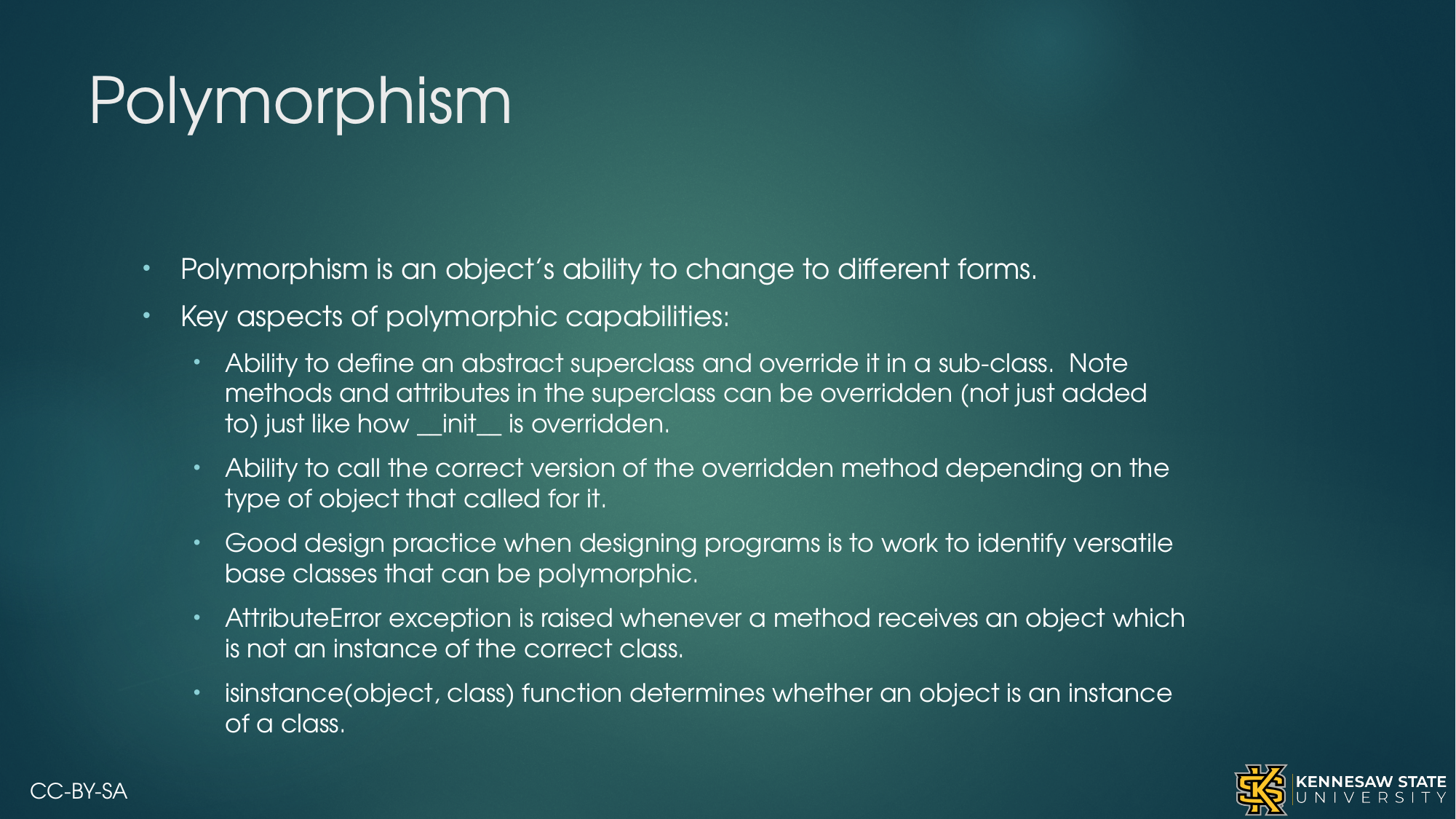

# Polymorphism
Polymorphism is an object’s ability to change to different forms.
Key aspects of polymorphic capabilities:
Ability to define an abstract superclass and override it in a sub-class.  Note methods and attributes in the superclass can be overridden (not just added to) just like how __init__ is overridden.
Ability to call the correct version of the overridden method depending on the type of object that called for it.
Good design practice when designing programs is to work to identify versatile base classes that can be polymorphic.
AttributeError exception is raised whenever a method receives an object which is not an instance of the correct class.
isinstance(object, class) function determines whether an object is an instance of a class.